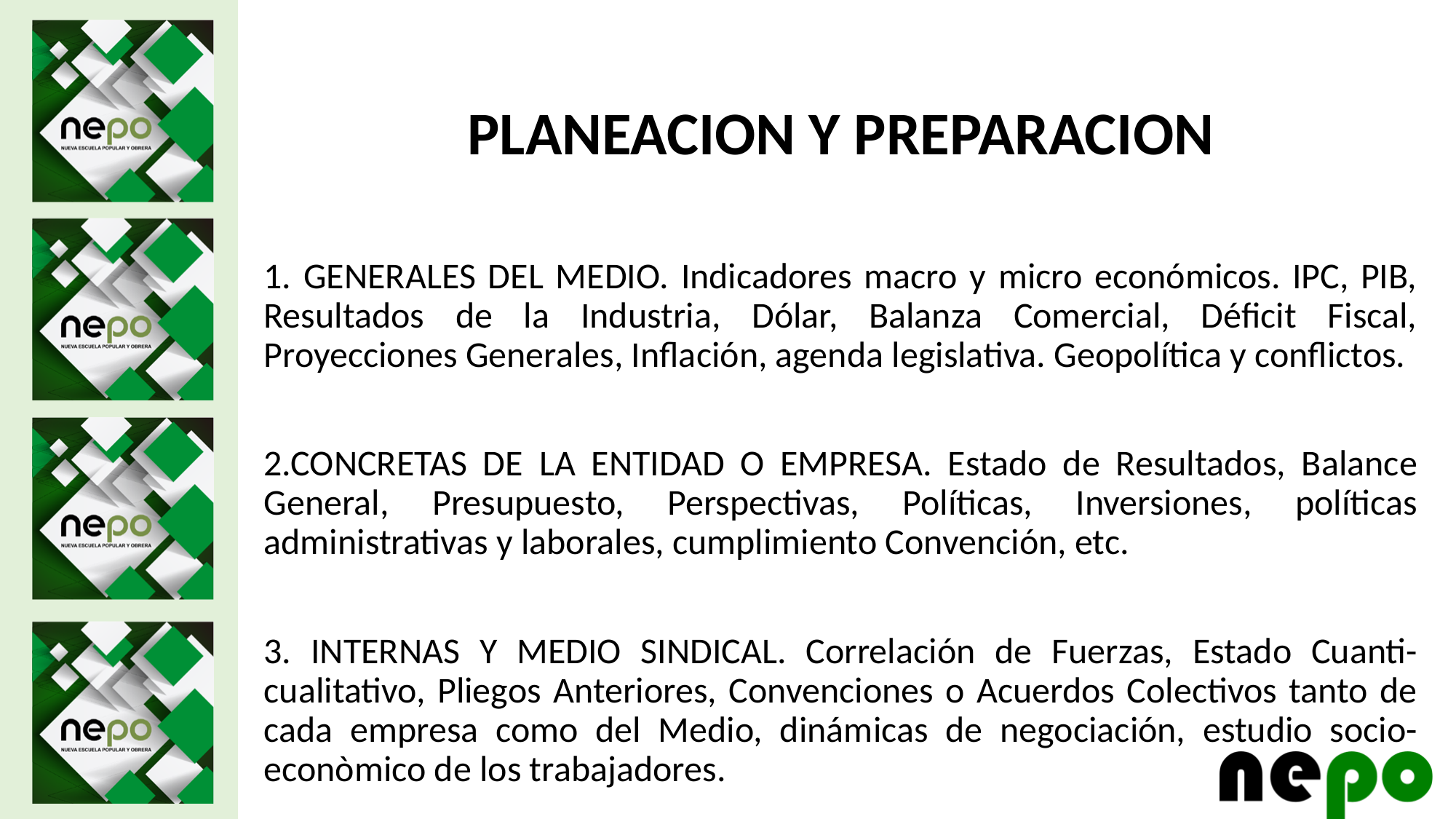

PLANEACION Y PREPARACION

1. GENERALES DEL MEDIO. Indicadores macro y micro económicos. IPC, PIB, Resultados de la Industria, Dólar, Balanza Comercial, Déficit Fiscal, Proyecciones Generales, Inflación, agenda legislativa. Geopolítica y conflictos.

2.CONCRETAS DE LA ENTIDAD O EMPRESA. Estado de Resultados, Balance General, Presupuesto, Perspectivas, Políticas, Inversiones, políticas administrativas y laborales, cumplimiento Convención, etc.

3. INTERNAS Y MEDIO SINDICAL. Correlación de Fuerzas, Estado Cuanti-cualitativo, Pliegos Anteriores, Convenciones o Acuerdos Colectivos tanto de cada empresa como del Medio, dinámicas de negociación, estudio socio-econòmico de los trabajadores.